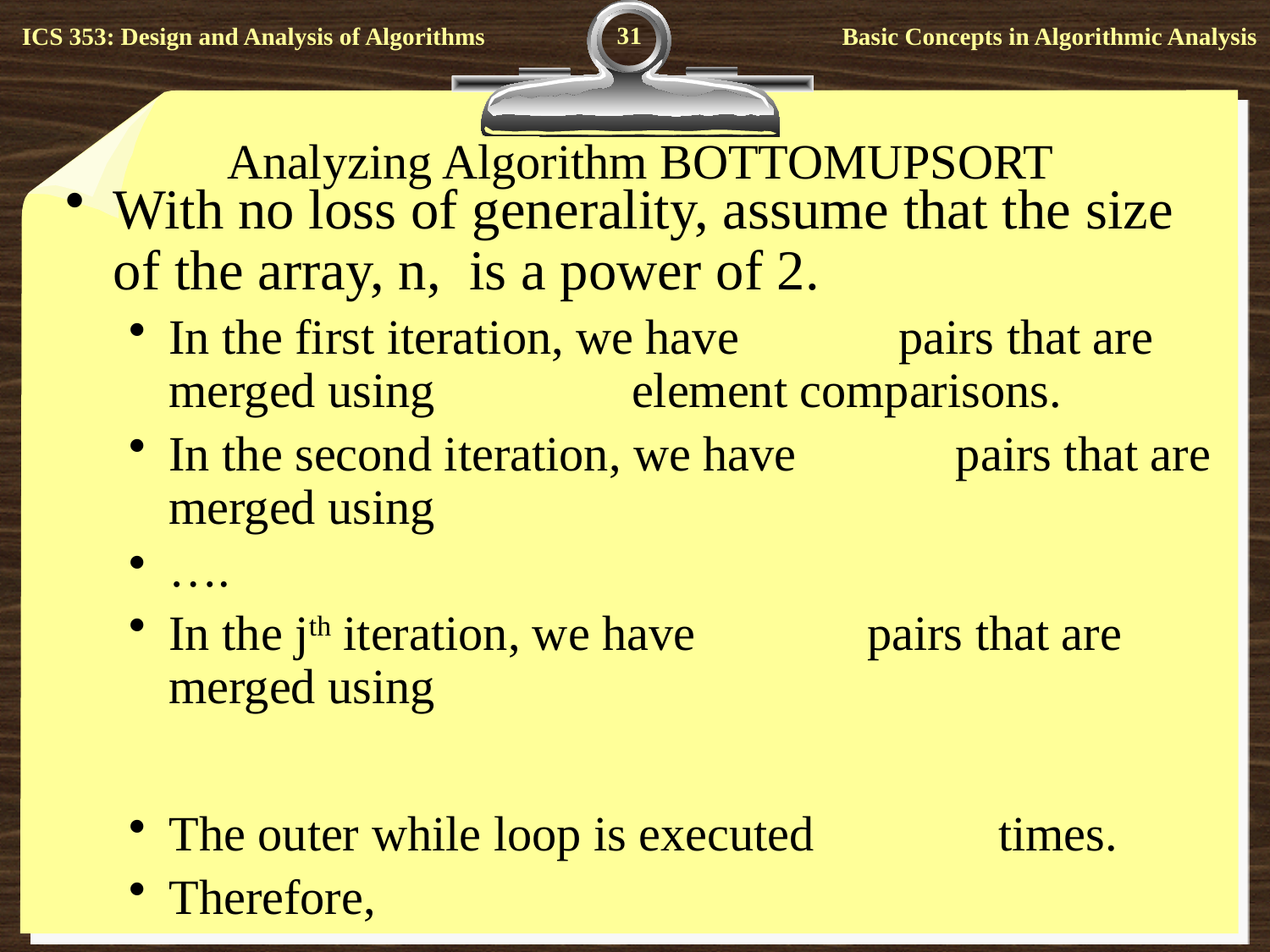

31
# Analyzing Algorithm BOTTOMUPSORT
With no loss of generality, assume that the size of the array, n,  is a power of 2.
In the first iteration, we have             pairs that are merged using                element comparisons.
In the second iteration, we have             pairs that are merged using
….
In the jth iteration, we have              pairs that are merged using

The outer while loop is executed               times.
Therefore,